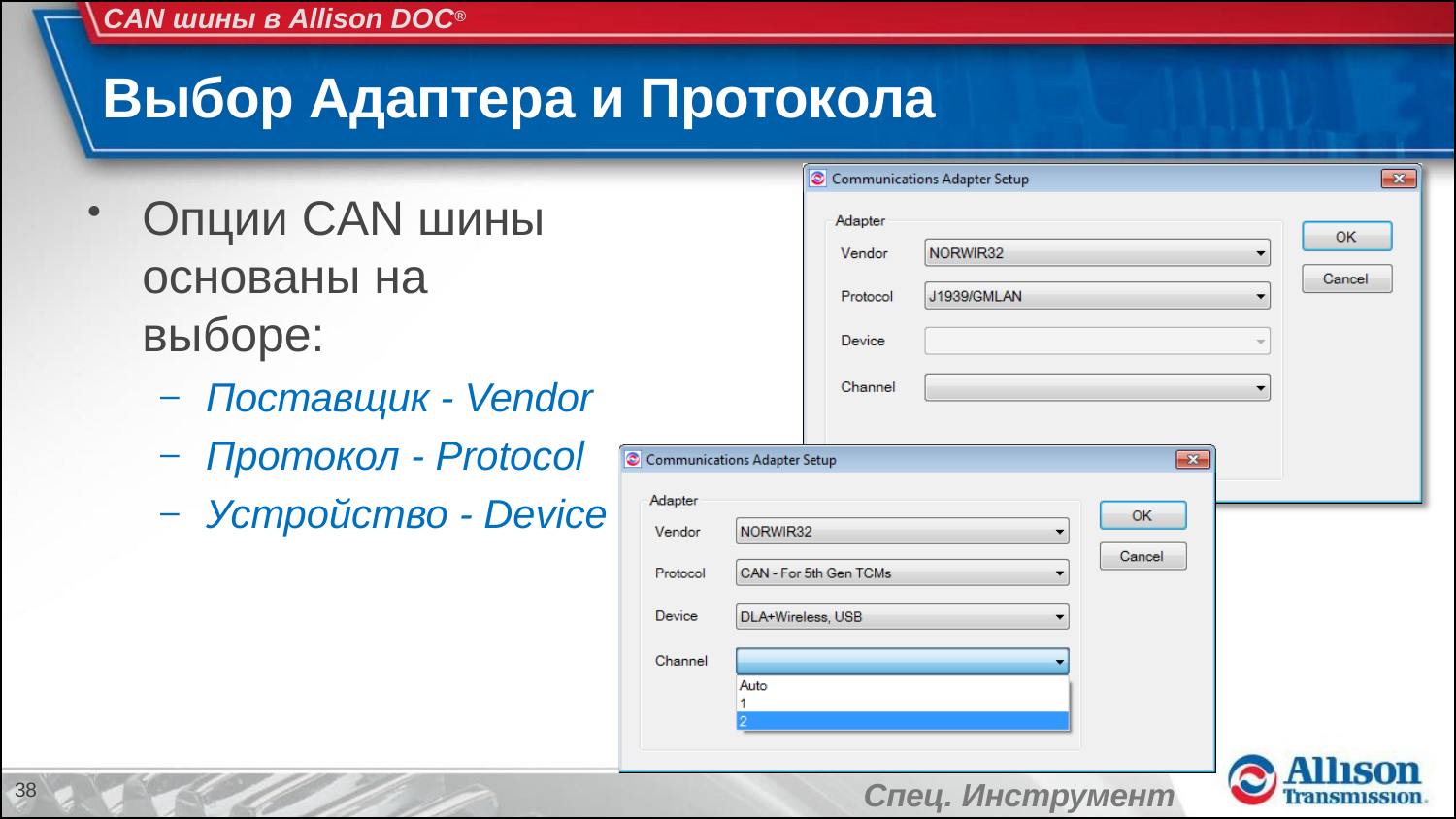

CAN шины в Allison DOC®
# Выбор Адаптера и Протокола

Опции CAN шины основаны на выборе:
Поставщик - Vendor
Протокол - Protocol
Устройство - Device

38
Спец. Инструмент